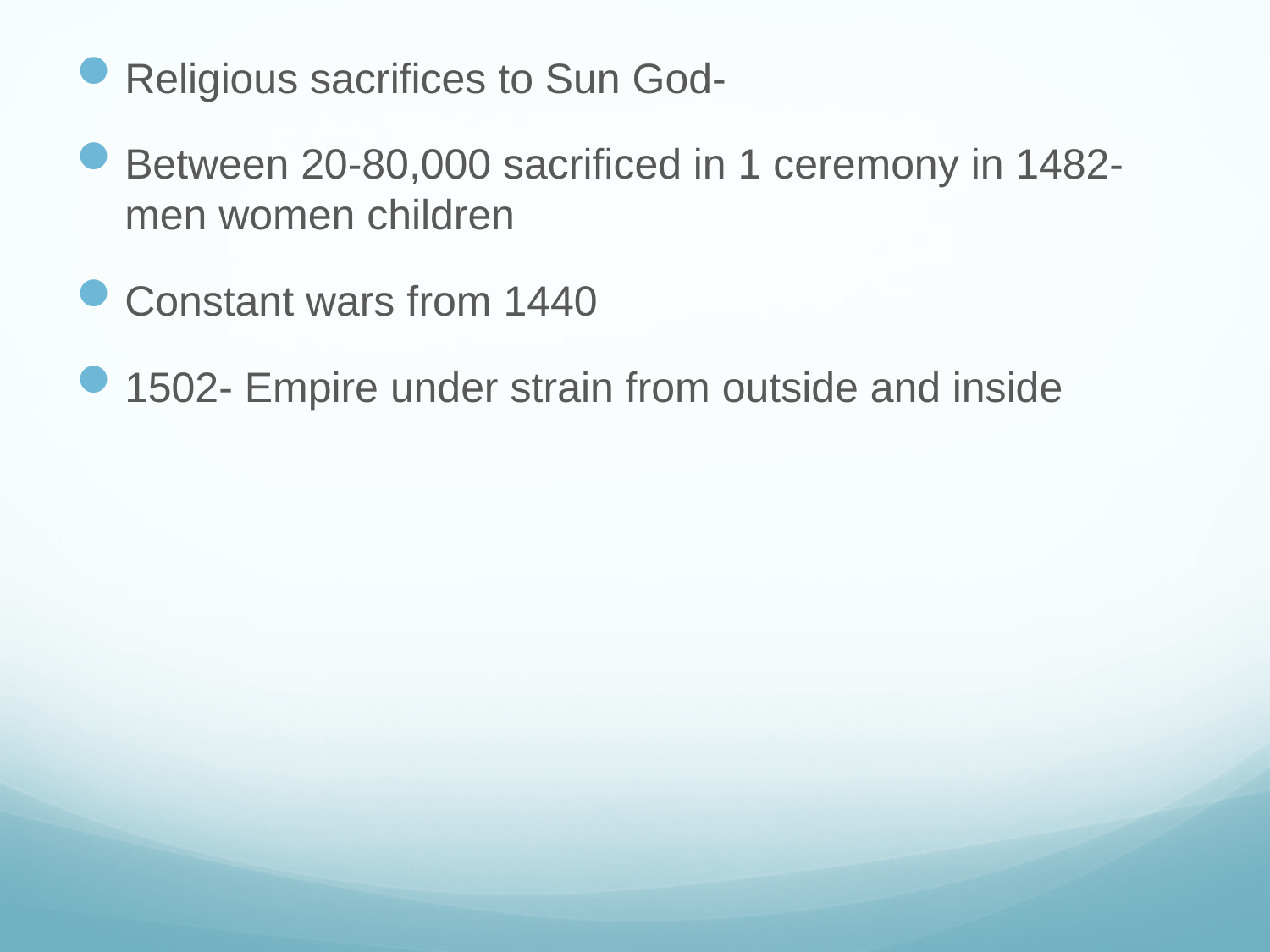

#
Religious sacrifices to Sun God-
Between 20-80,000 sacrificed in 1 ceremony in 1482- men women children
Constant wars from 1440
1502- Empire under strain from outside and inside